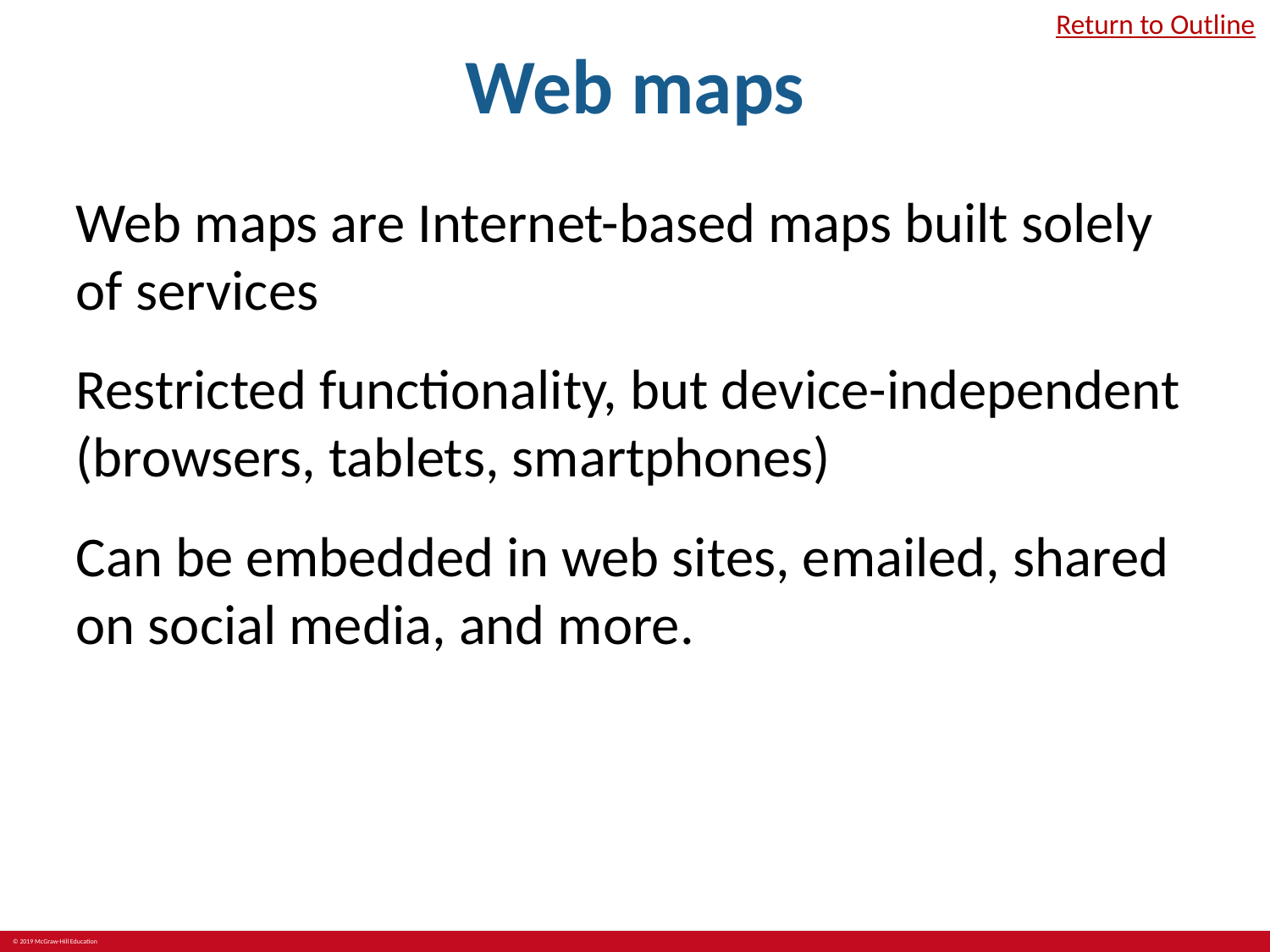

# Web maps
Return to Outline
Web maps are Internet-based maps built solely of services
Restricted functionality, but device-independent (browsers, tablets, smartphones)
Can be embedded in web sites, emailed, shared on social media, and more.